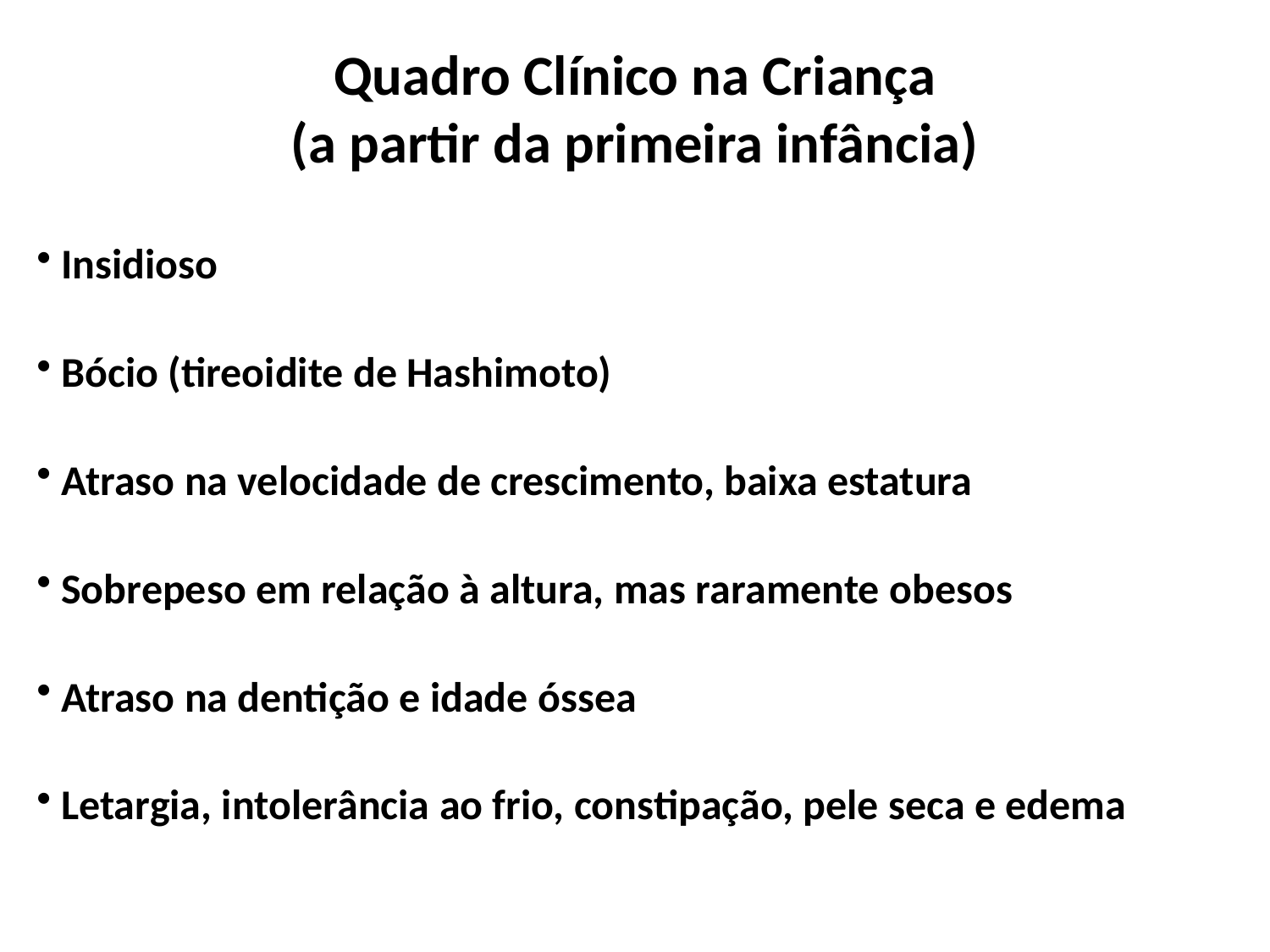

# Quadro Clínico na Criança (a partir da primeira infância)
 Insidioso

 Bócio (tireoidite de Hashimoto)

 Atraso na velocidade de crescimento, baixa estatura

 Sobrepeso em relação à altura, mas raramente obesos

 Atraso na dentição e idade óssea

 Letargia, intolerância ao frio, constipação, pele seca e edema